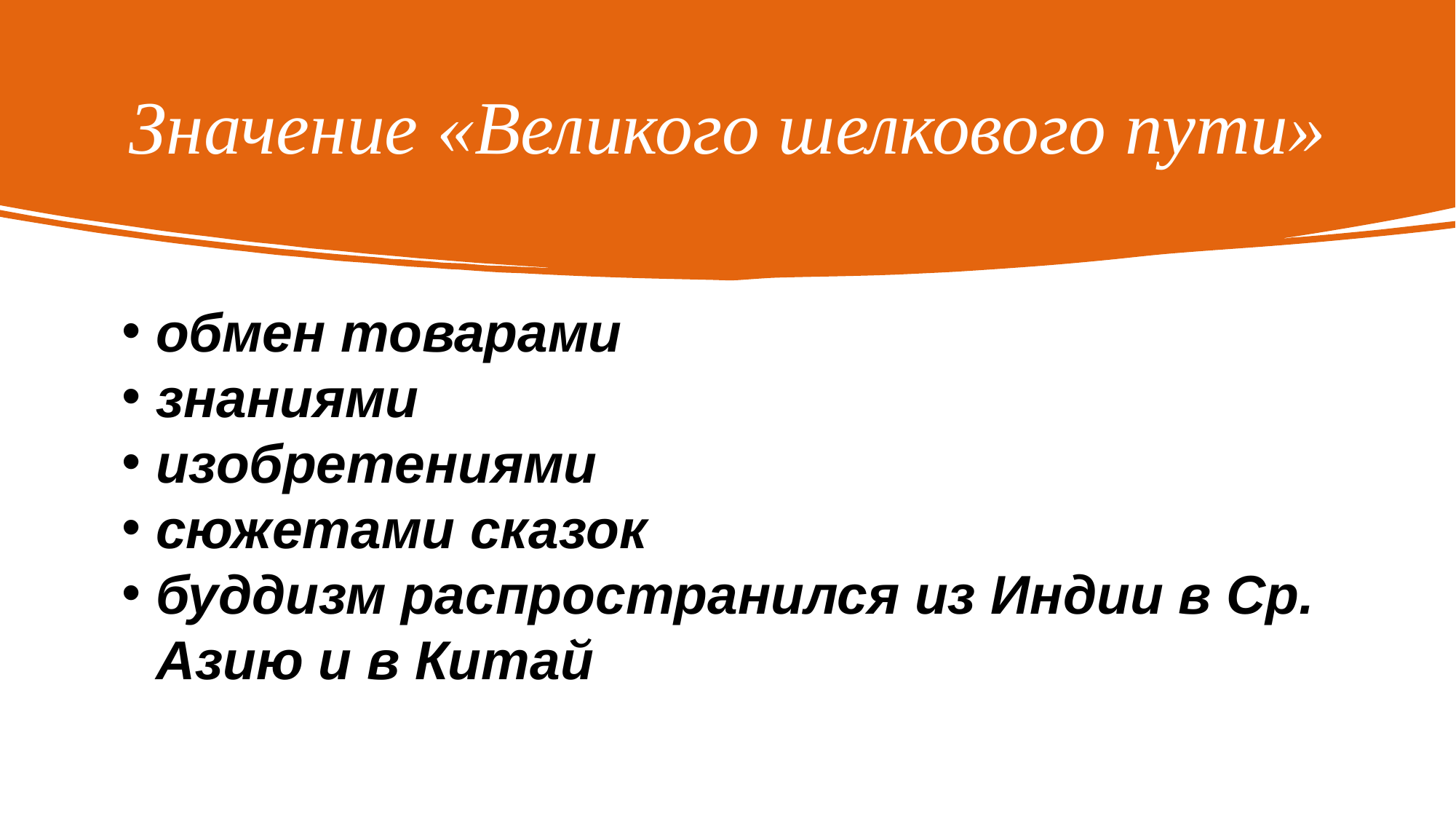

# Значение «Великого шелкового пути»
обмен товарами
знаниями
изобретениями
сюжетами сказок
буддизм распространился из Индии в Ср. Азию и в Китай